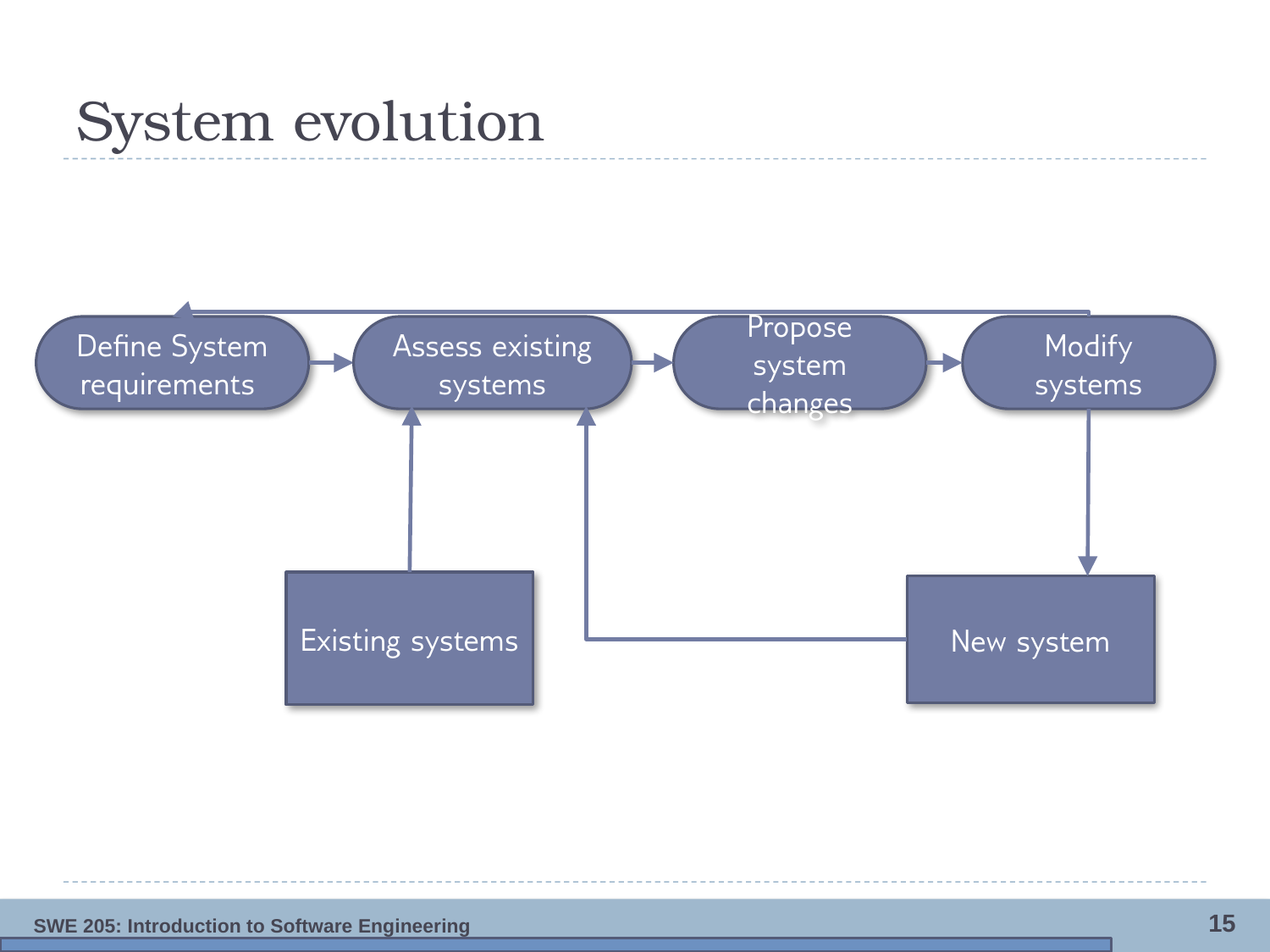

# System evolution
Define System requirements

Assess existing systems

Propose system changes

Modify systems

Existing systems

New system

15